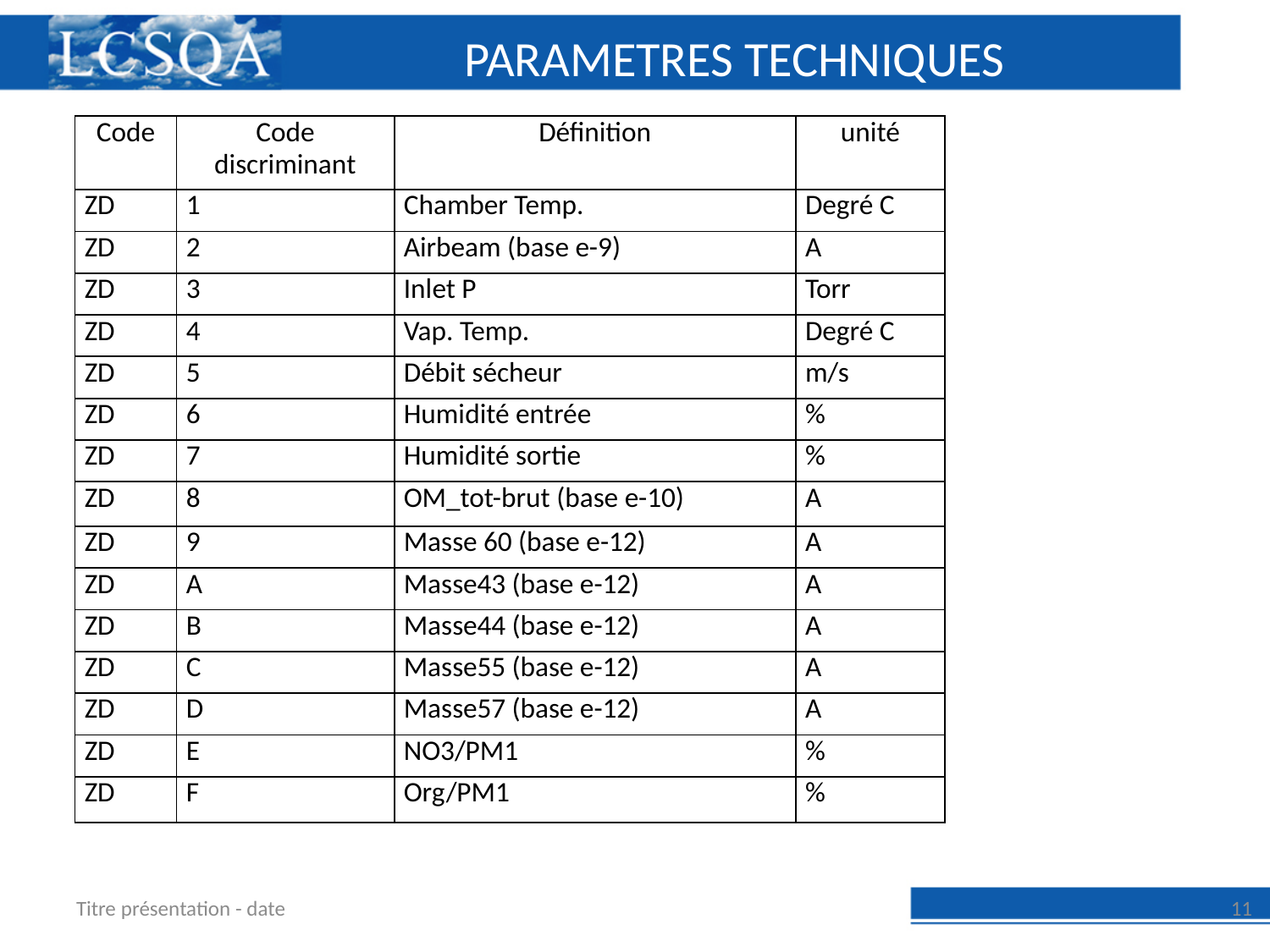

# PARAMETRES TECHNIQUES
| Code | Code discriminant | Définition | unité |
| --- | --- | --- | --- |
| ZD | 1 | Chamber Temp. | Degré C |
| ZD | 2 | Airbeam (base e-9) | A |
| ZD | 3 | Inlet P | Torr |
| ZD | 4 | Vap. Temp. | Degré C |
| ZD | 5 | Débit sécheur | m/s |
| ZD | 6 | Humidité entrée | % |
| ZD | 7 | Humidité sortie | % |
| ZD | 8 | OM\_tot-brut (base e-10) | A |
| ZD | 9 | Masse 60 (base e-12) | A |
| ZD | A | Masse43 (base e-12) | A |
| ZD | B | Masse44 (base e-12) | A |
| ZD | C | Masse55 (base e-12) | A |
| ZD | D | Masse57 (base e-12) | A |
| ZD | E | NO3/PM1 | % |
| ZD | F | Org/PM1 | % |
Titre présentation - date

11